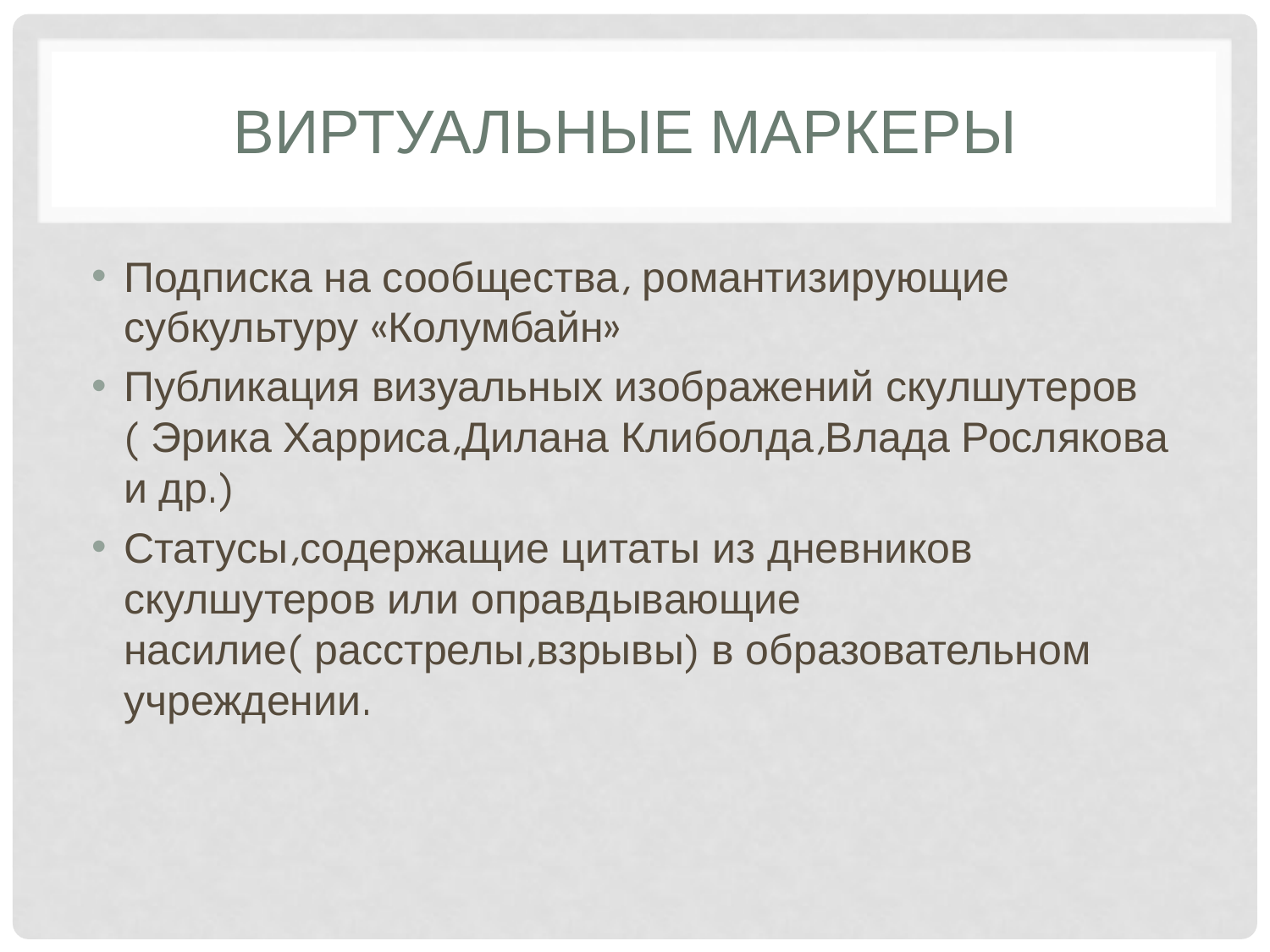

# Виртуальные маркеры
Подписка на сообщества, романтизирующие субкультуру «Колумбайн»
Публикация визуальных изображений скулшутеров ( Эрика Харриса,Дилана Клиболда,Влада Рослякова и др.)
Статусы,содержащие цитаты из дневников скулшутеров или оправдывающие насилие( расстрелы,взрывы) в образовательном учреждении.